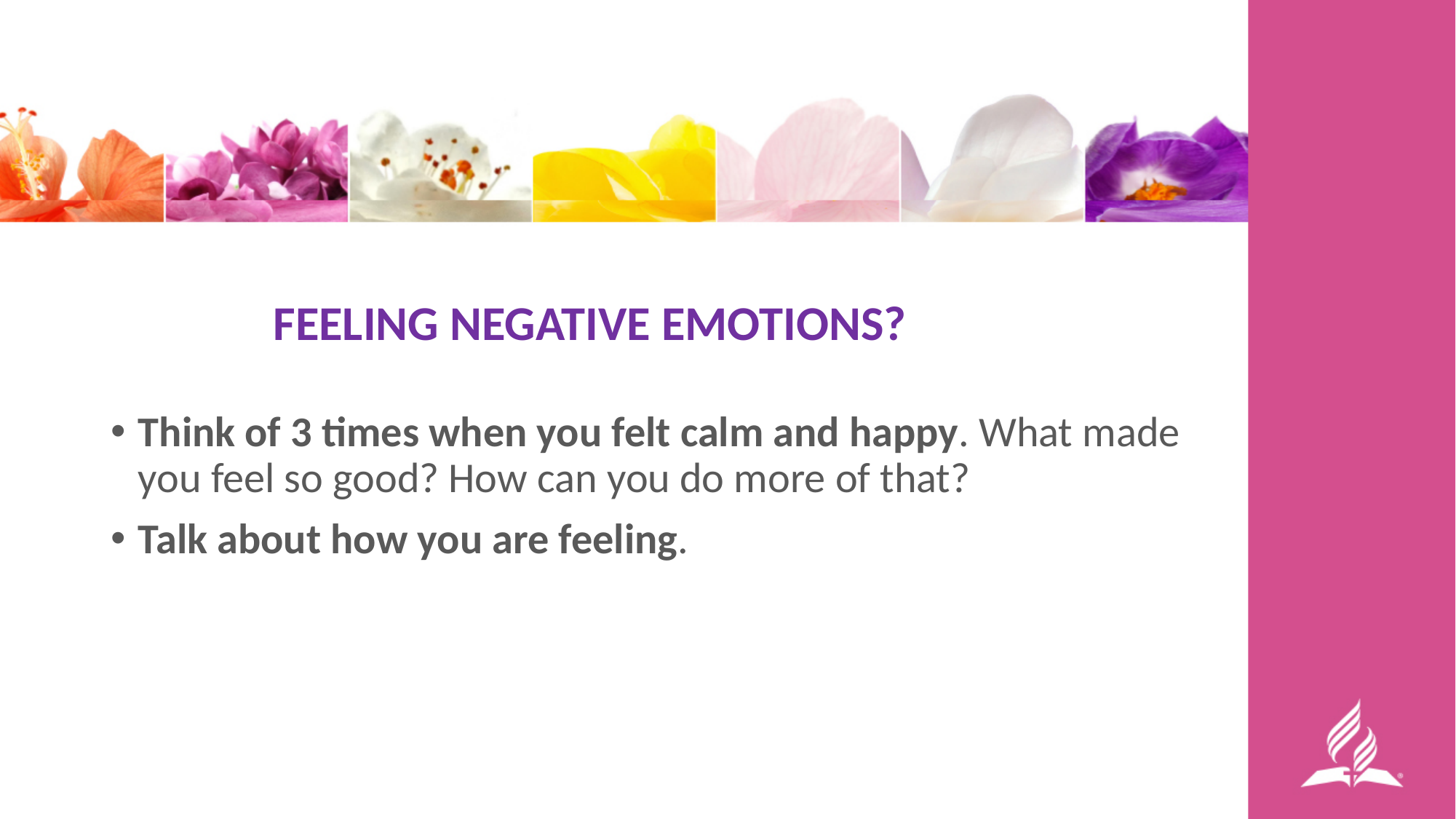

FEELING NEGATIVE EMOTIONS?
Think of 3 times when you felt calm and happy. What made you feel so good? How can you do more of that?
Talk about how you are feeling.